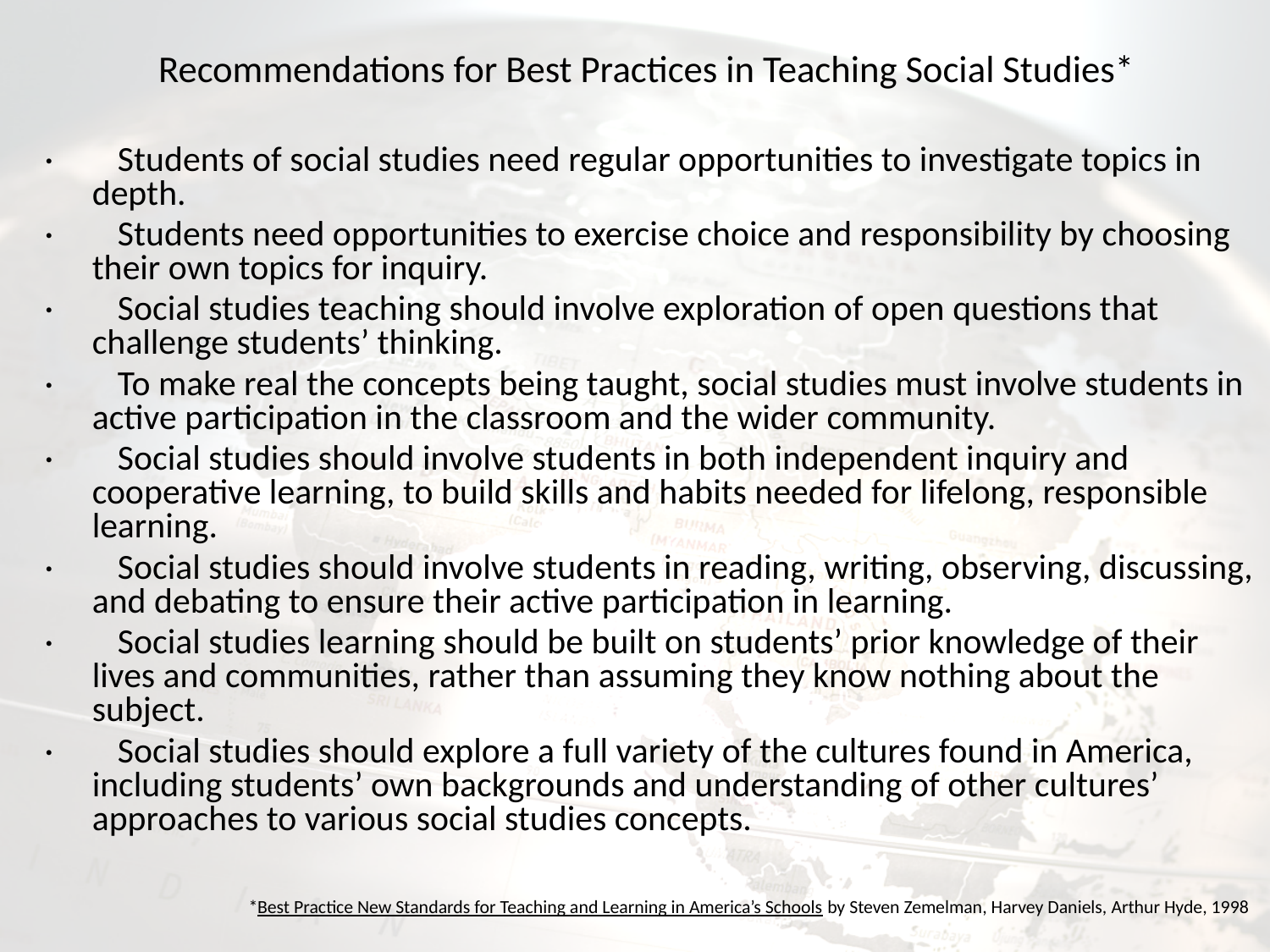

# Recommendations for Best Practices in Teaching Social Studies*
·        Students of social studies need regular opportunities to investigate topics in depth.
·        Students need opportunities to exercise choice and responsibility by choosing their own topics for inquiry.
·        Social studies teaching should involve exploration of open questions that challenge students’ thinking.
·        To make real the concepts being taught, social studies must involve students in active participation in the classroom and the wider community.
·        Social studies should involve students in both independent inquiry and cooperative learning, to build skills and habits needed for lifelong, responsible learning.
·        Social studies should involve students in reading, writing, observing, discussing, and debating to ensure their active participation in learning.
·        Social studies learning should be built on students’ prior knowledge of their lives and communities, rather than assuming they know nothing about the subject.
·        Social studies should explore a full variety of the cultures found in America, including students’ own backgrounds and understanding of other cultures’ approaches to various social studies concepts.

*Best Practice New Standards for Teaching and Learning in America’s Schools by Steven Zemelman, Harvey Daniels, Arthur Hyde, 1998